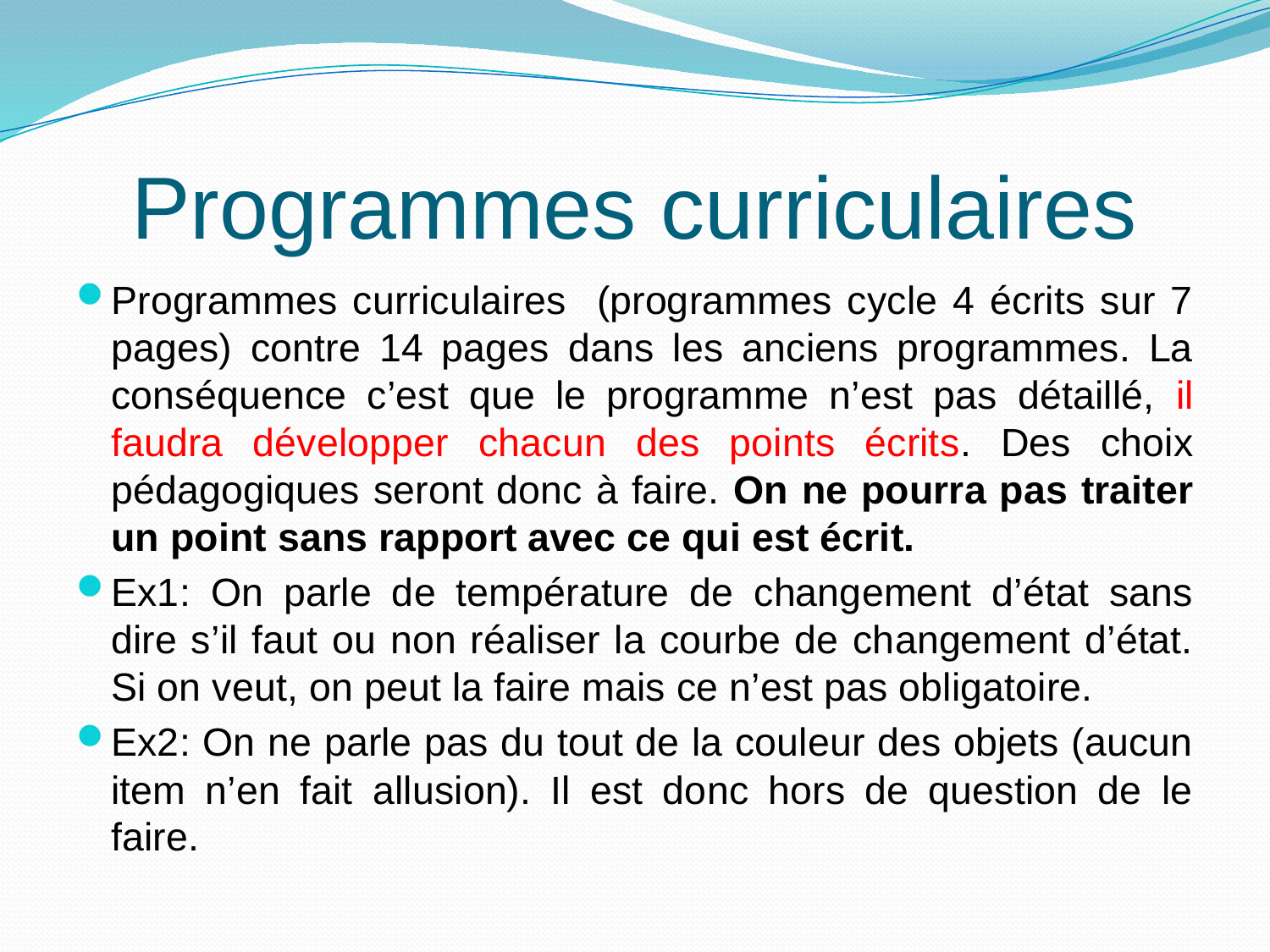

# Programmes curriculaires
Programmes curriculaires  (programmes cycle 4 écrits sur 7 pages) contre 14 pages dans les anciens programmes. La conséquence c’est que le programme n’est pas détaillé, il faudra développer chacun des points écrits. Des choix pédagogiques seront donc à faire. On ne pourra pas traiter un point sans rapport avec ce qui est écrit.
Ex1: On parle de température de changement d’état sans dire s’il faut ou non réaliser la courbe de changement d’état. Si on veut, on peut la faire mais ce n’est pas obligatoire.
Ex2: On ne parle pas du tout de la couleur des objets (aucun item n’en fait allusion). Il est donc hors de question de le faire.